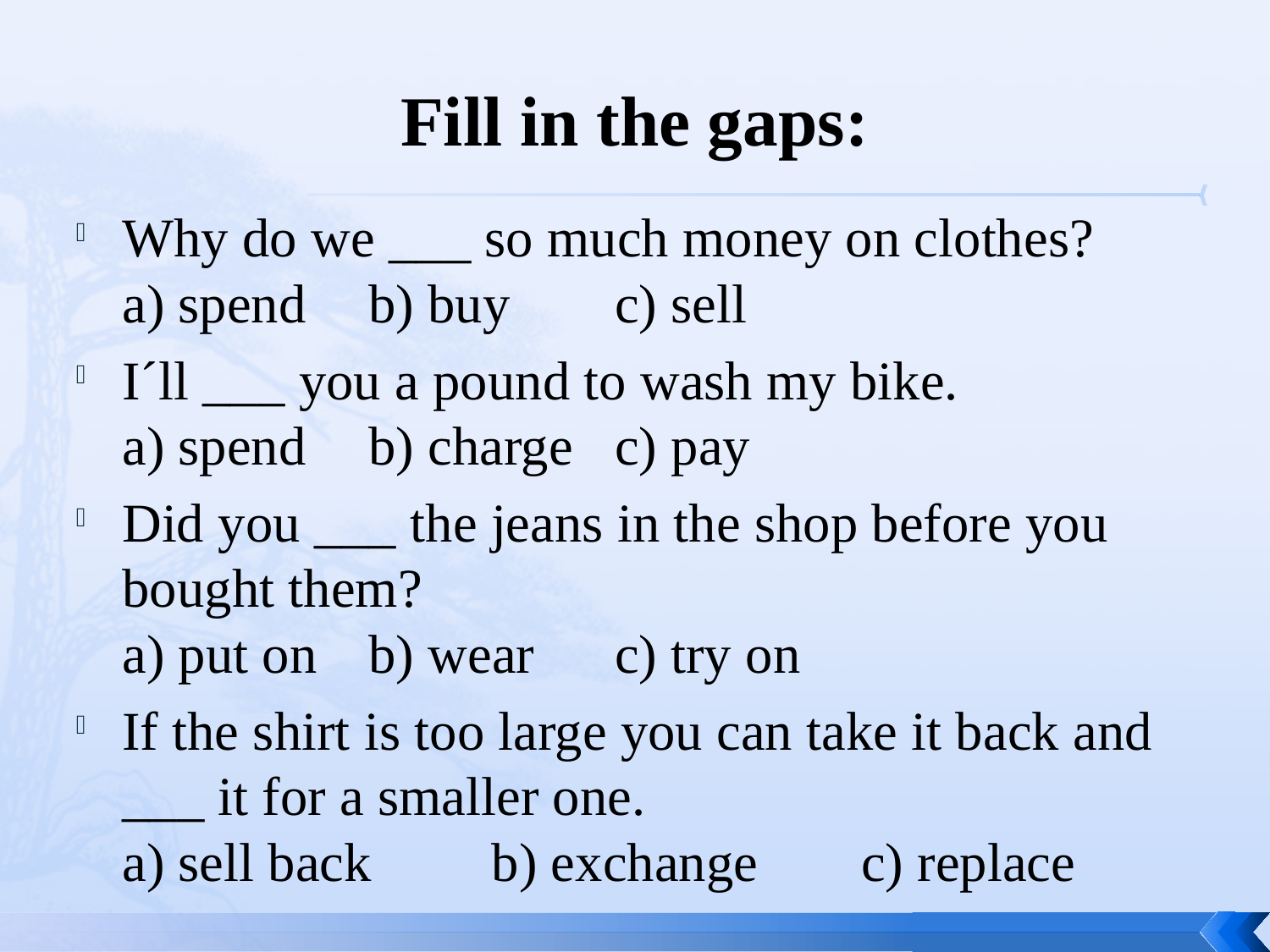

# Fill in the gaps:
Why do we ___ so much money on clothes?
a) spend		b) buy	c) sell
I´ll ___ you a pound to wash my bike.
a) spend		b) charge	c) pay
Did you ___ the jeans in the shop before you bought them?
a) put on		b) wear	c) try on
If the shirt is too large you can take it back and ___ it for a smaller one.
a) sell back		b) exchange	c) replace